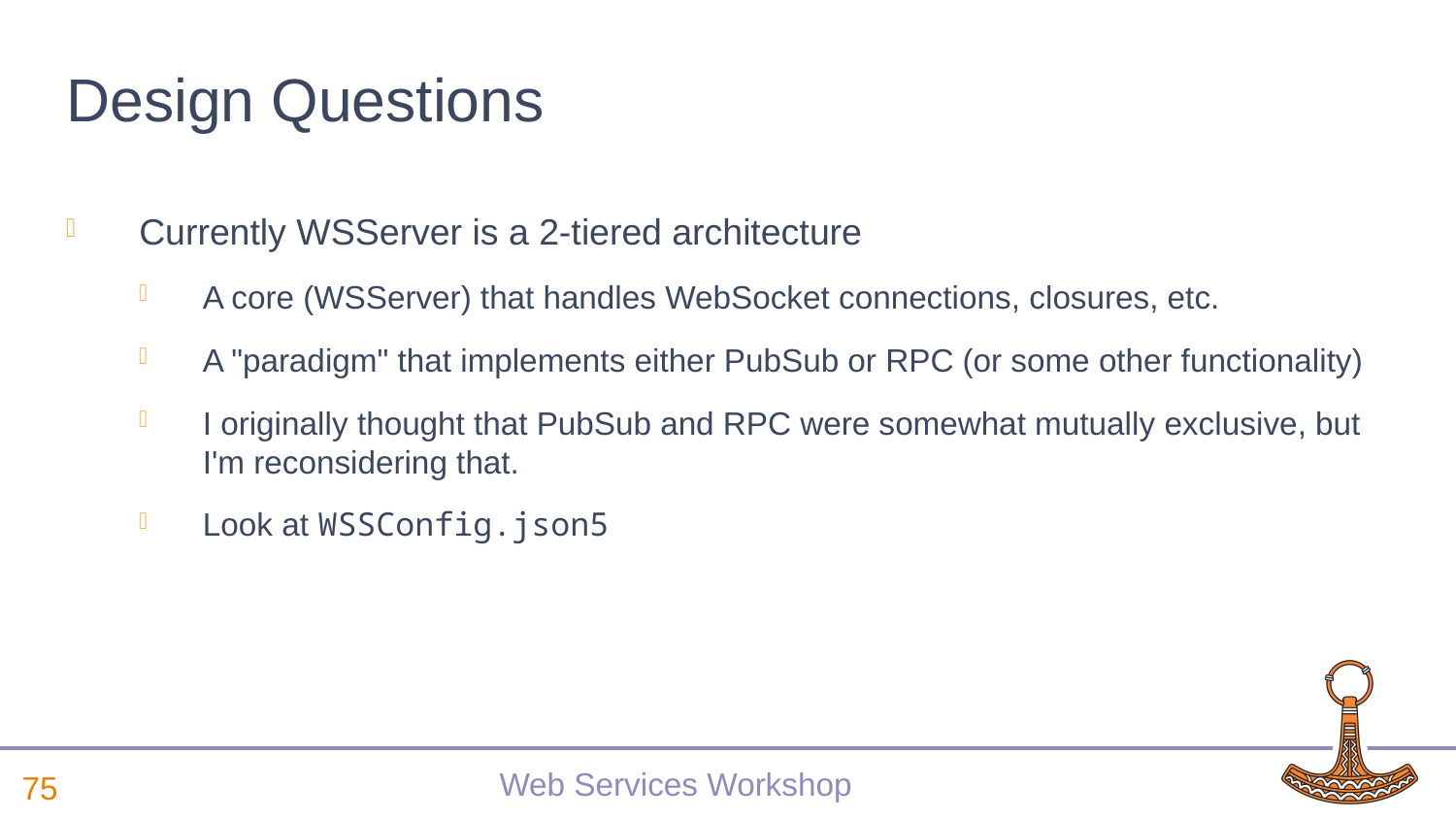

# Design Questions
Currently WSServer is a 2-tiered architecture
A core (WSServer) that handles WebSocket connections, closures, etc.
A "paradigm" that implements either PubSub or RPC (or some other functionality)
I originally thought that PubSub and RPC were somewhat mutually exclusive, but I'm reconsidering that.
Look at WSSConfig.json5